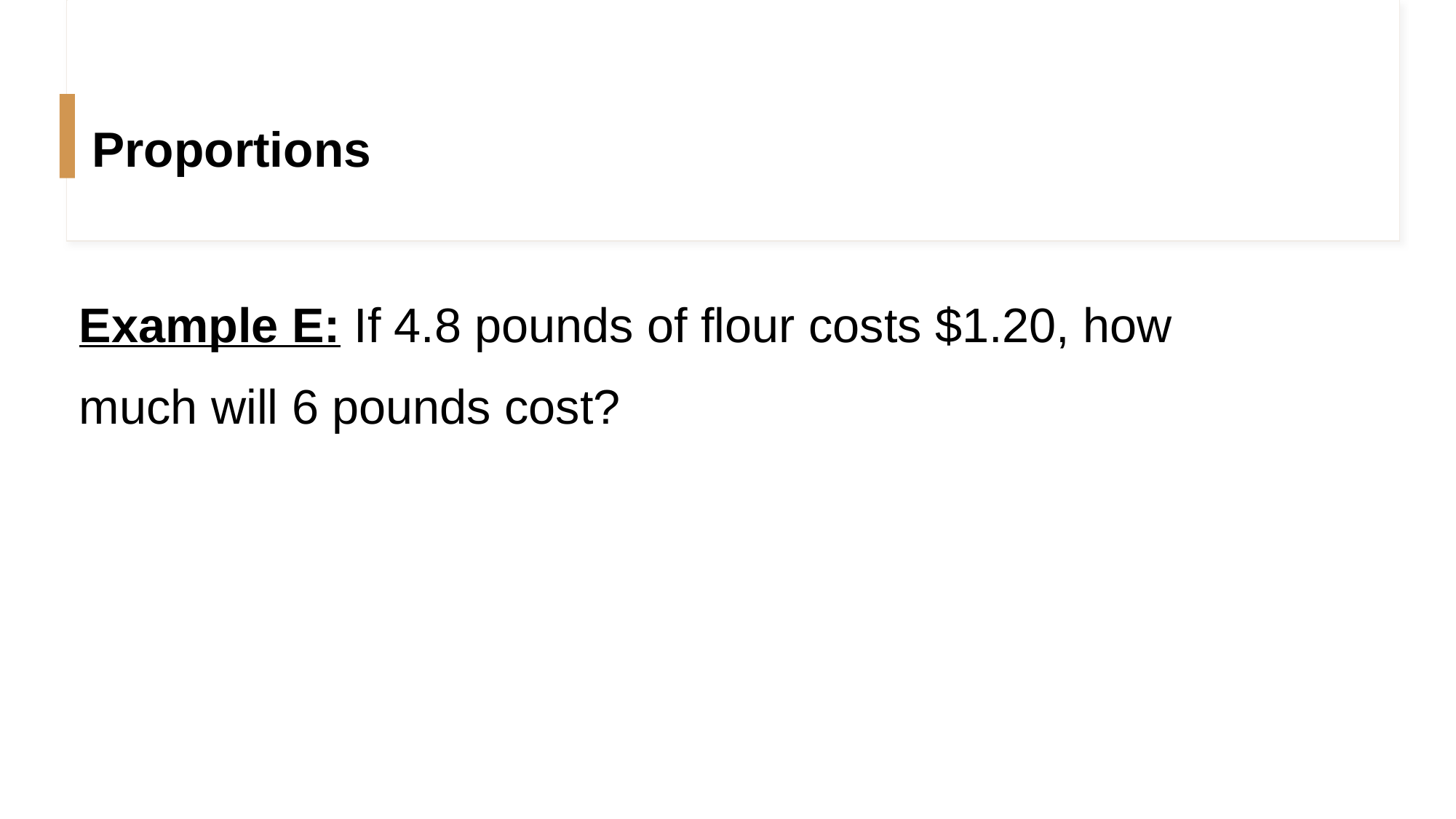

# Proportions

Example E: If 4.8 pounds of flour costs $1.20, how
much will 6 pounds cost?